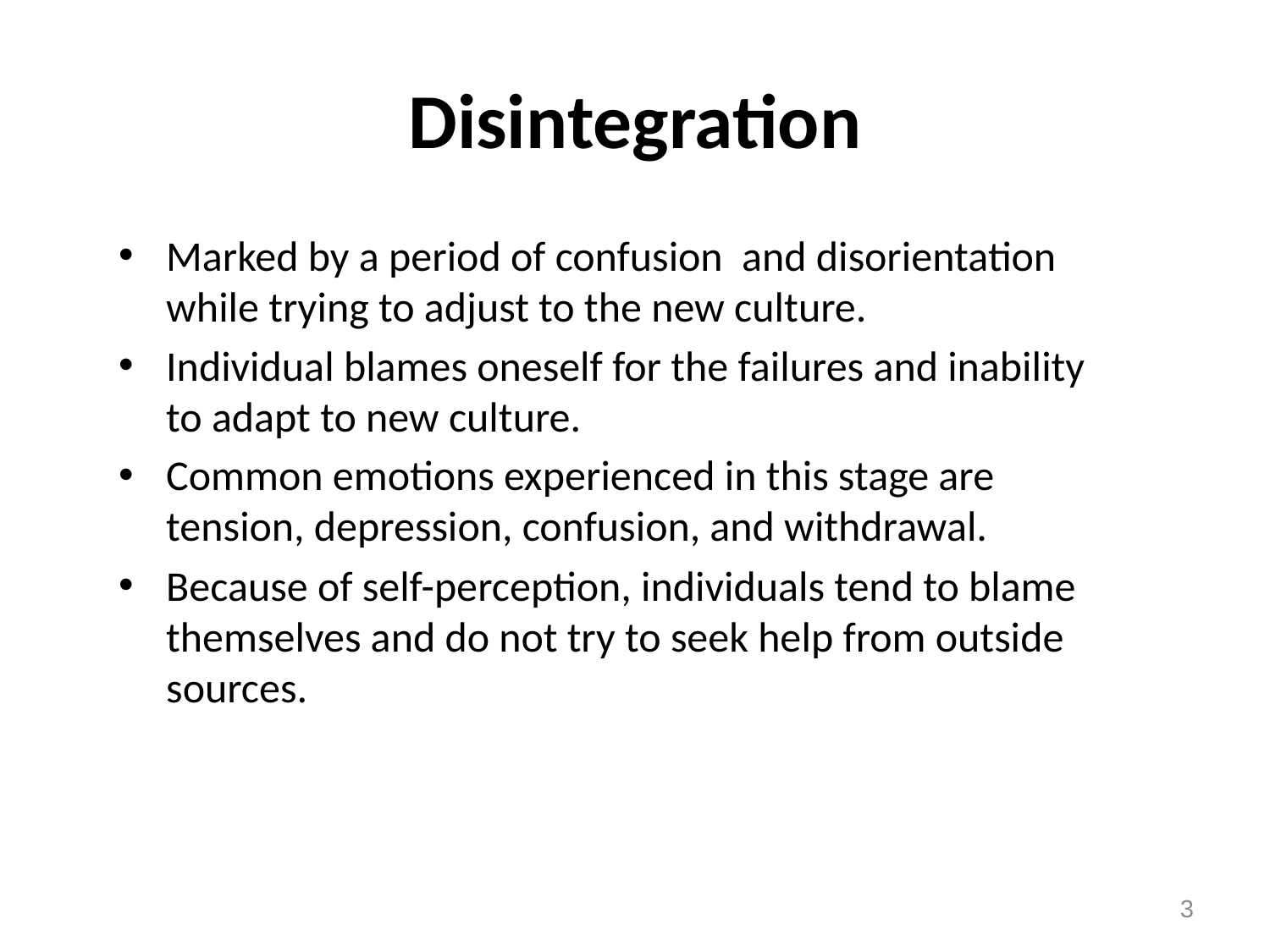

# Disintegration
Marked by a period of confusion  and disorientation while trying to adjust to the new culture.
Individual blames oneself for the failures and inability to adapt to new culture.
Common emotions experienced in this stage are tension, depression, confusion, and withdrawal.
Because of self-perception, individuals tend to blame themselves and do not try to seek help from outside sources.
3